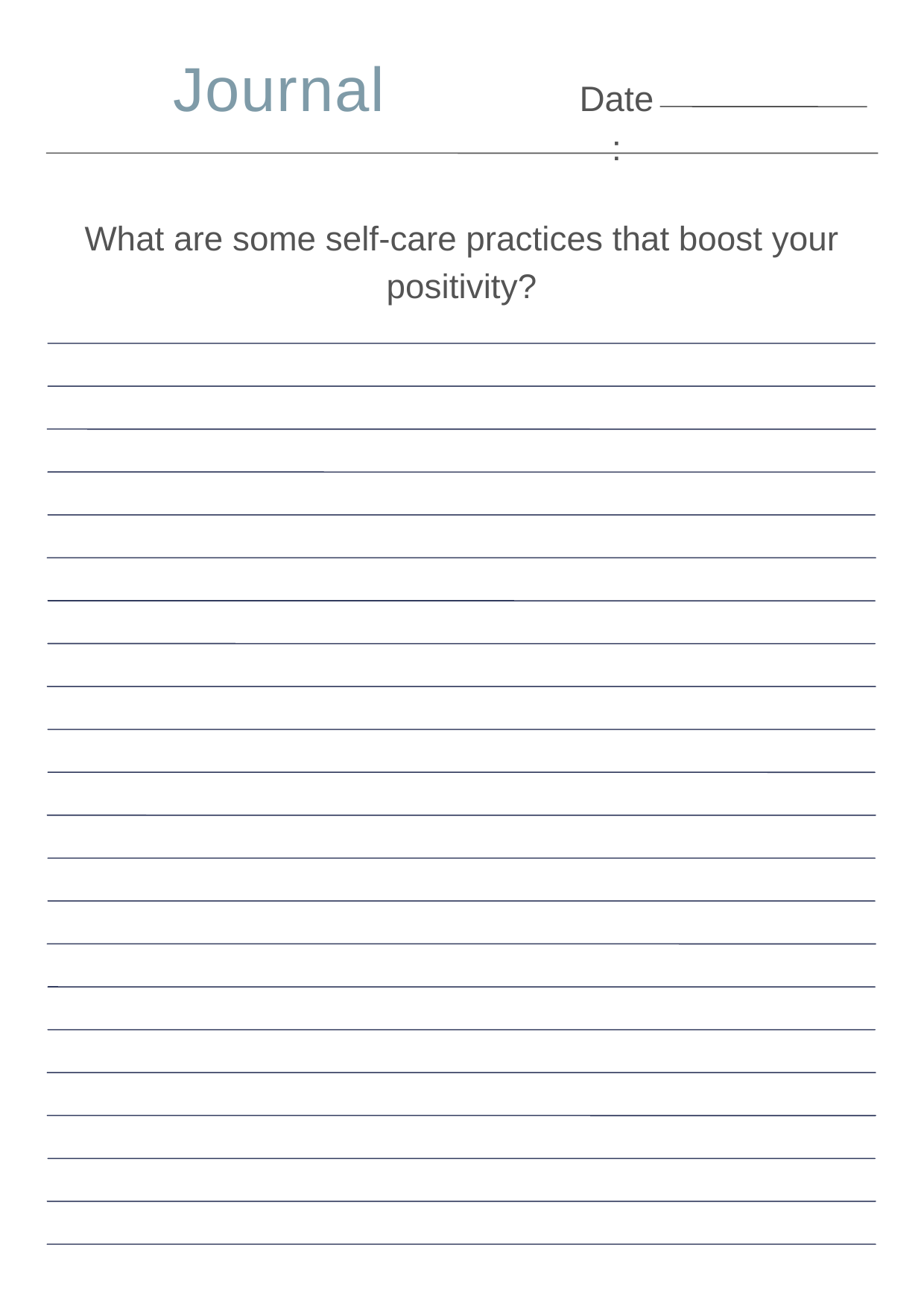

Journal
Date:

What are some self-care practices that boost your positivity?